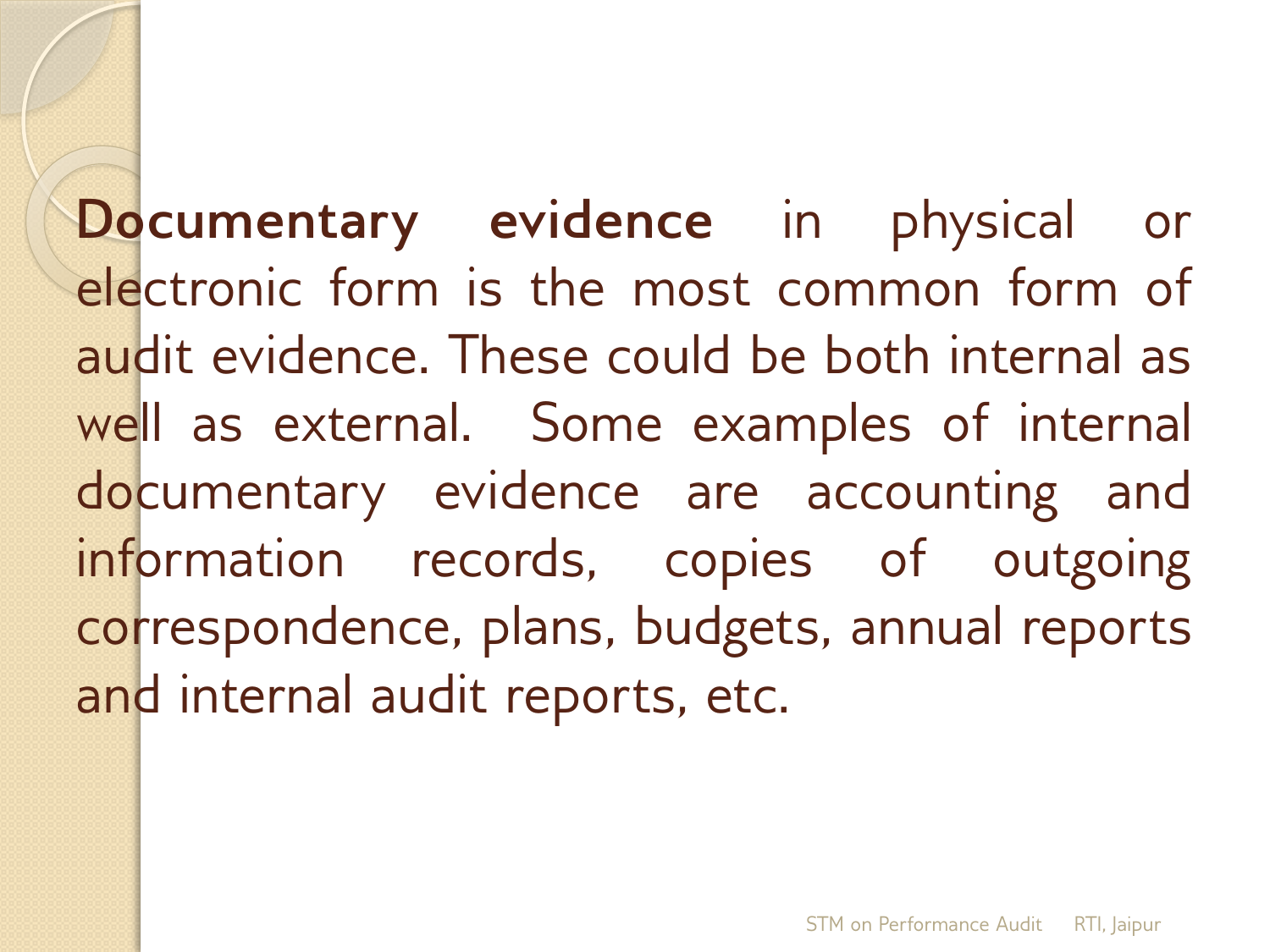

# Documentary evidence in physical or electronic form is the most common form of audit evidence. These could be both internal as well as external.  Some examples of internal documentary evidence are accounting and information records, copies of outgoing correspondence, plans, budgets, annual reports and internal audit reports, etc.
STM on Performance Audit     RTI, Jaipur